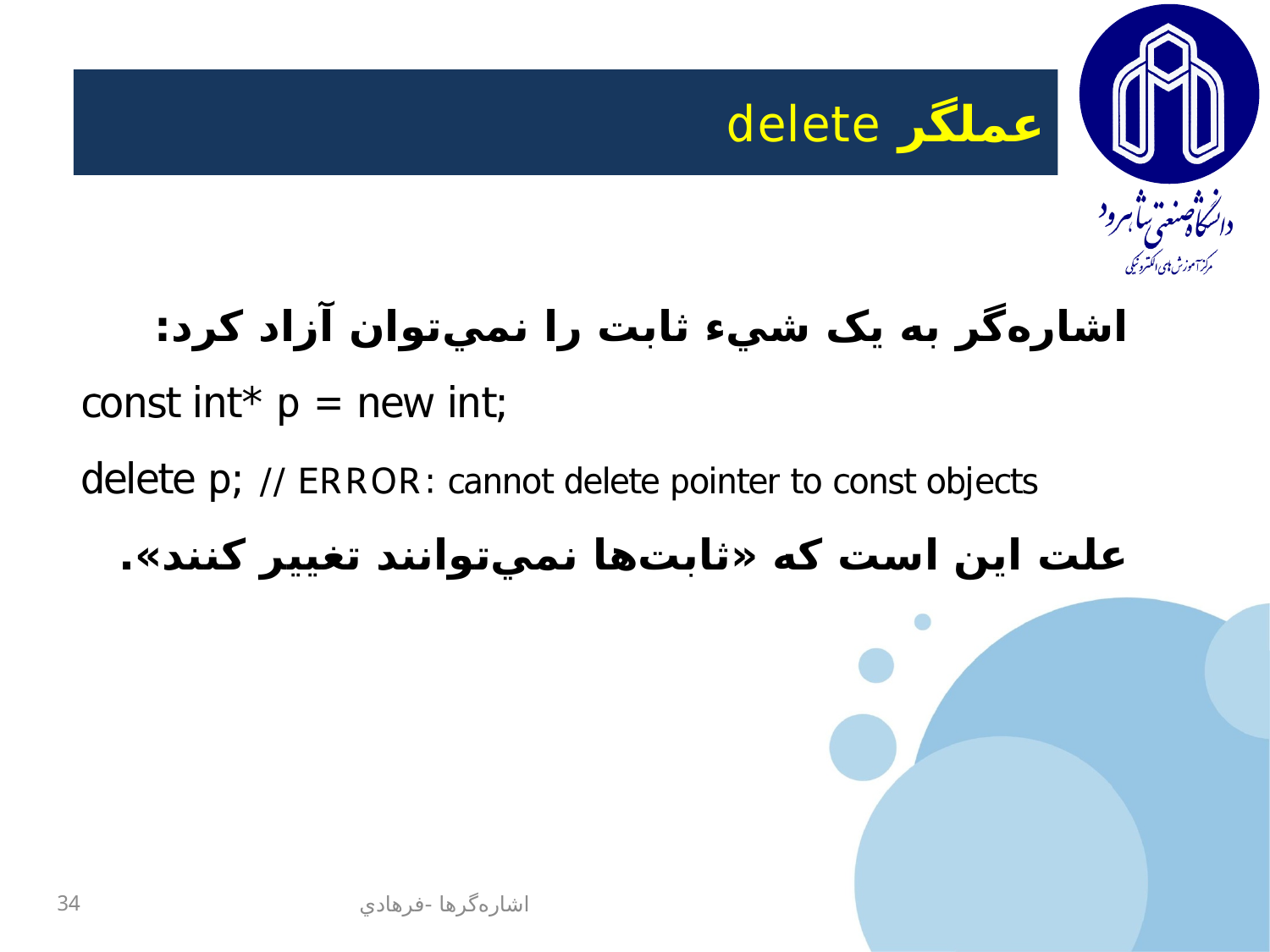

# عملگر delete
اشاره‌گر به يک شيء ثابت را نمي‌توان آزاد کرد:
const int* p = new int;
delete p; // ERROR: cannot delete pointer to const objects
علت اين است که «ثابت‌ها نمي‌توانند تغيير کنند».
34
اشاره‌گرها -فرهادي